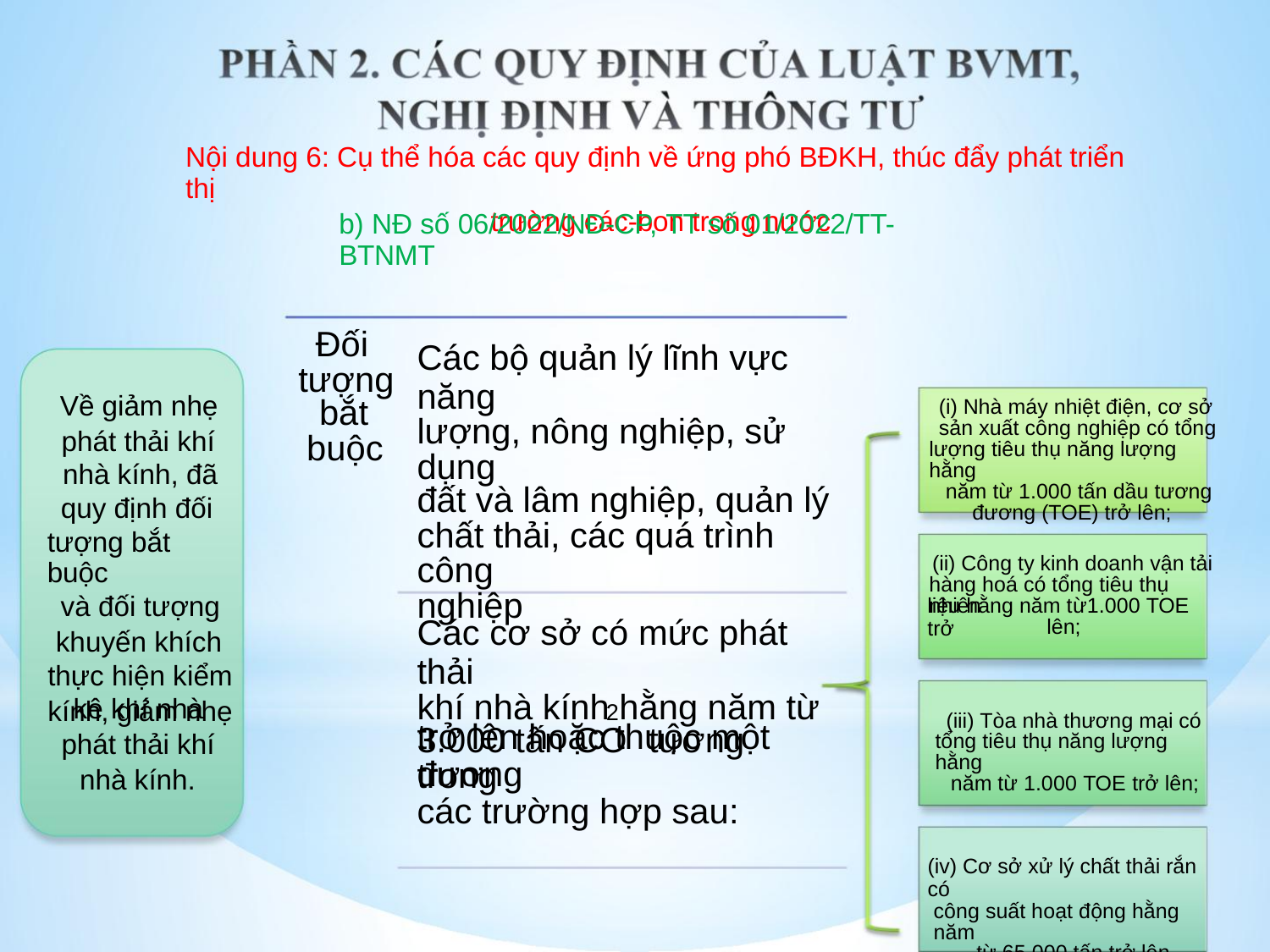

Nội dung 6: Cụ thể hóa các quy định về ứng phó BĐKH, thúc đẩy phát triển thị
trường các-bon trong nước
b) NĐ số 06/2022/NĐ-CP, TT số 01/2022/TT-BTNMT
Đối
Các bộ quản lý lĩnh vực năng
lượng, nông nghiệp, sử dụng
đất và lâm nghiệp, quản lý
chất thải, các quá trình công
nghiệp
tượng
bắt
Về giảm nhẹ
phát thải khí
nhà kính, đã
quy định đối
tượng bắt buộc
và đối tượng
khuyến khích
thực hiện kiểm
kê khí nhà
(i) Nhà máy nhiệt điện, cơ sở
sản xuất công nghiệp có tổng
lượng tiêu thụ năng lượng hằng
năm từ 1.000 tấn dầu tương
đương (TOE) trở lên;
buộc
(ii) Công ty kinh doanh vận tải
hàng hoá có tổng tiêu thụ nhiên
liệu hằng năm từ1.000 TOE trở
Các cơ sở có mức phát thải
khí nhà kính hằng năm từ
3.000 tấn CO tương đương
lên;
kính, giảm nhẹ
phát thải khí
nhà kính.
2
(iii) Tòa nhà thương mại có
tổng tiêu thụ năng lượng hằng
năm từ 1.000 TOE trở lên;
trở lên hoặc thuộc một trong
các trường hợp sau:
(iv) Cơ sở xử lý chất thải rắn có
công suất hoạt động hằng năm
từ 65.000 tấn trở lên